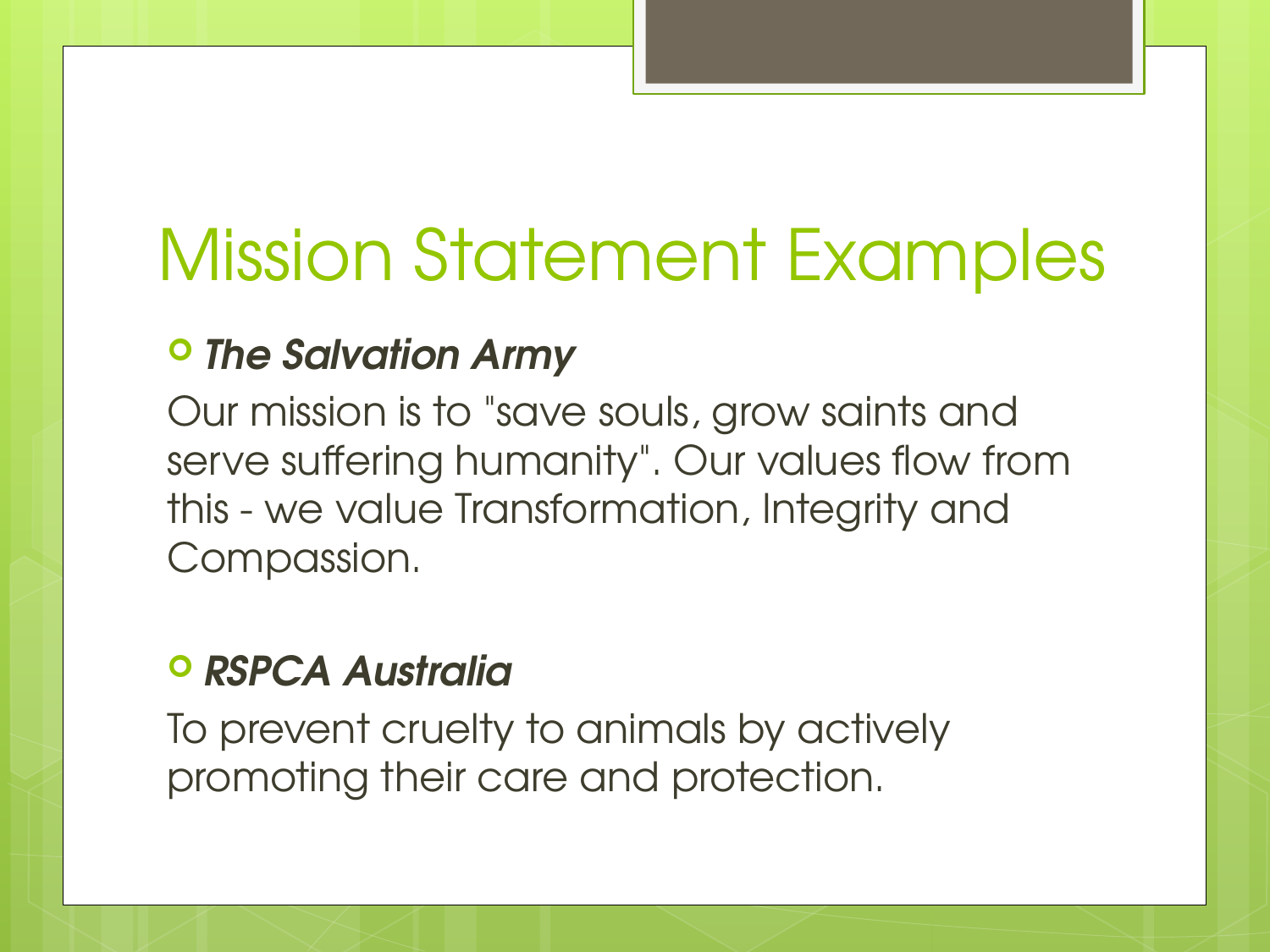

# Mission Statement Examples
The Salvation Army
Our mission is to "save souls, grow saints and serve suffering humanity". Our values flow from this - we value Transformation, Integrity and Compassion.

RSPCA Australia
To prevent cruelty to animals by actively promoting their care and protection.